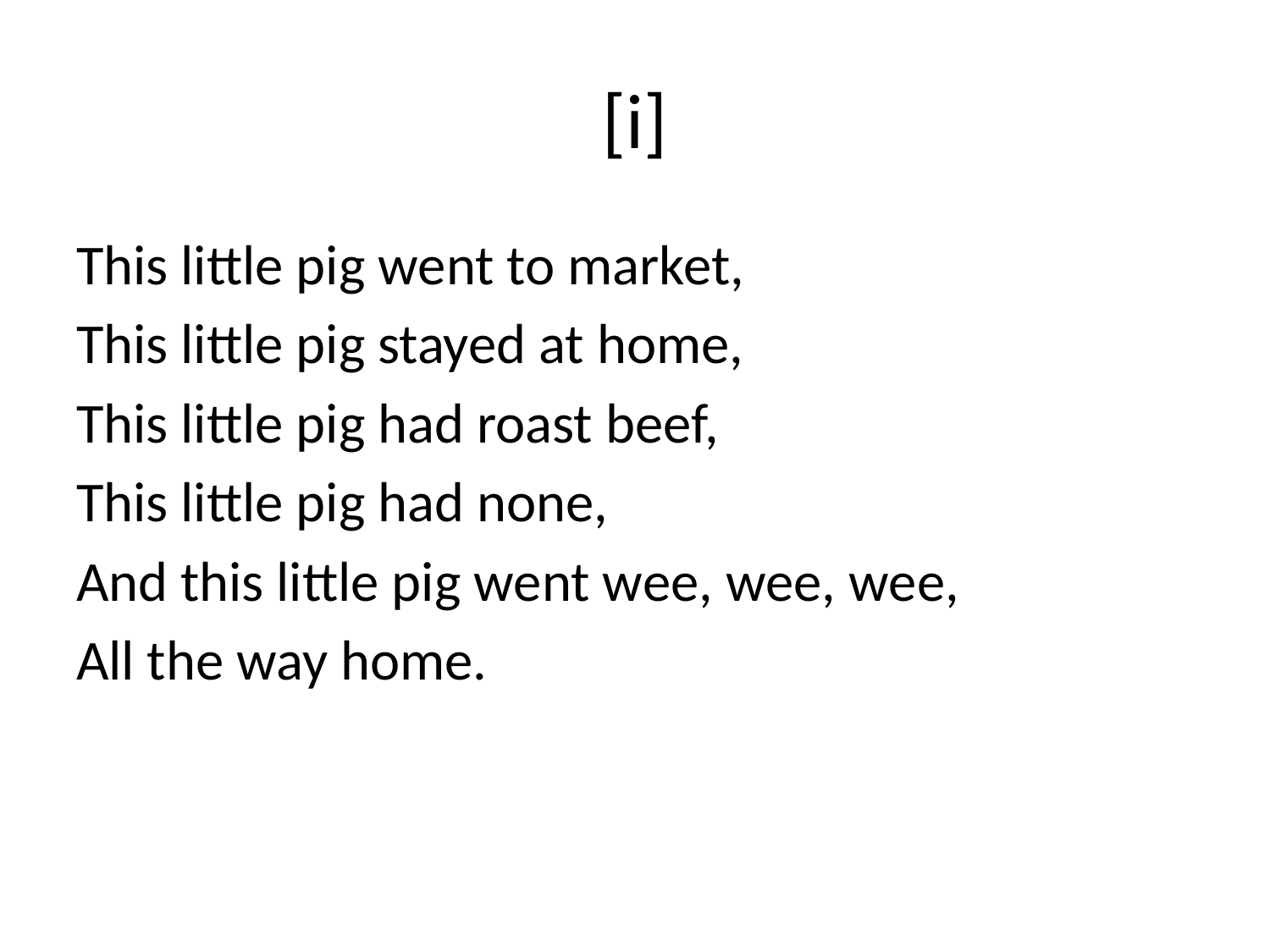

# [i]
This little pig went to market,
This little pig stayed at home,
This little pig had roast beef,
This little pig had none,
And this little pig went wee, wee, wee,
All the way home.